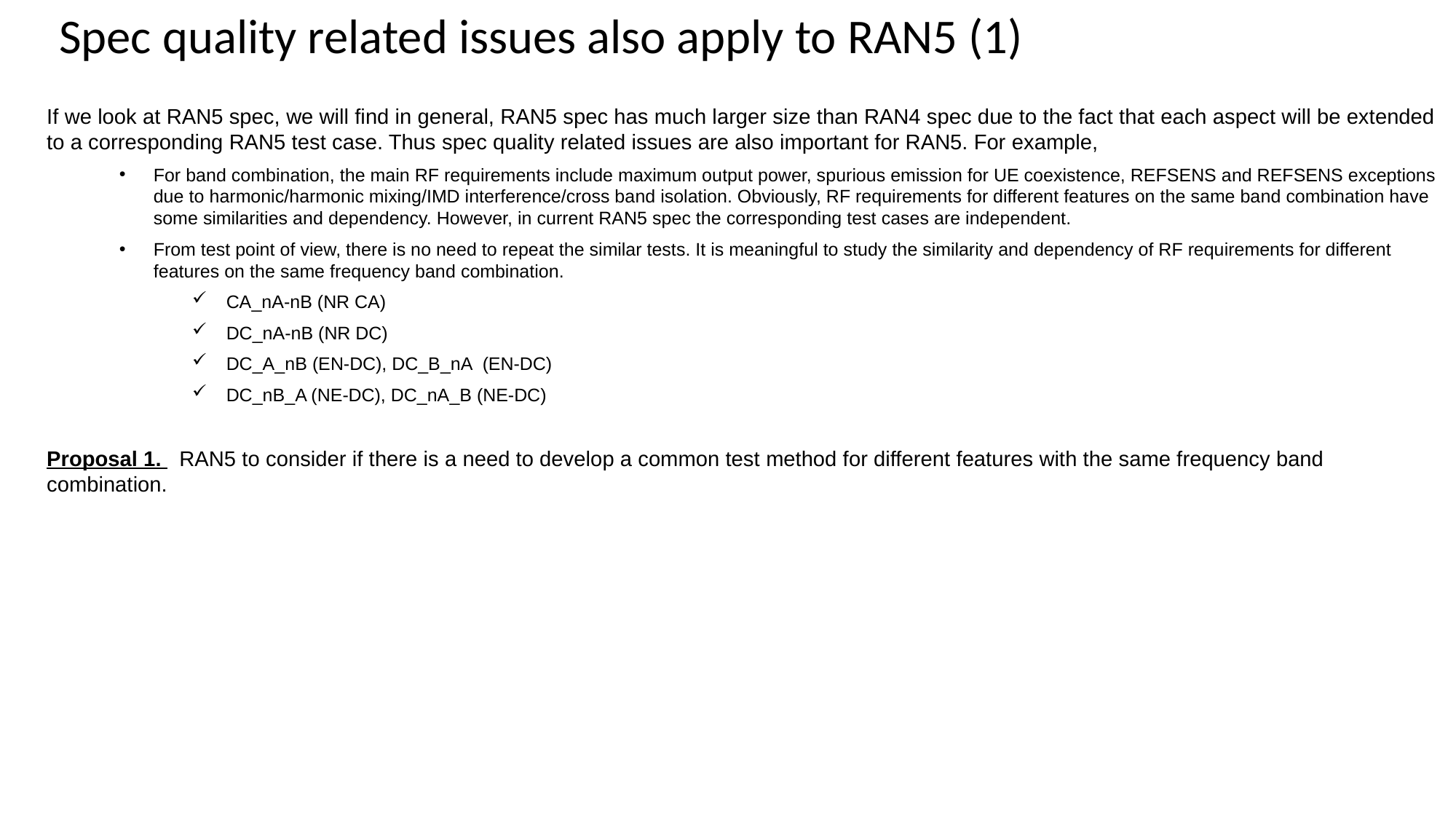

# Spec quality related issues also apply to RAN5 (1)
If we look at RAN5 spec, we will find in general, RAN5 spec has much larger size than RAN4 spec due to the fact that each aspect will be extended to a corresponding RAN5 test case. Thus spec quality related issues are also important for RAN5. For example,
For band combination, the main RF requirements include maximum output power, spurious emission for UE coexistence, REFSENS and REFSENS exceptions due to harmonic/harmonic mixing/IMD interference/cross band isolation. Obviously, RF requirements for different features on the same band combination have some similarities and dependency. However, in current RAN5 spec the corresponding test cases are independent.
From test point of view, there is no need to repeat the similar tests. It is meaningful to study the similarity and dependency of RF requirements for different features on the same frequency band combination.
CA_nA-nB (NR CA)
DC_nA-nB (NR DC)
DC_A_nB (EN-DC), DC_B_nA  (EN-DC)
DC_nB_A (NE-DC), DC_nA_B (NE-DC)

Proposal 1.   RAN5 to consider if there is a need to develop a common test method for different features with the same frequency band combination.